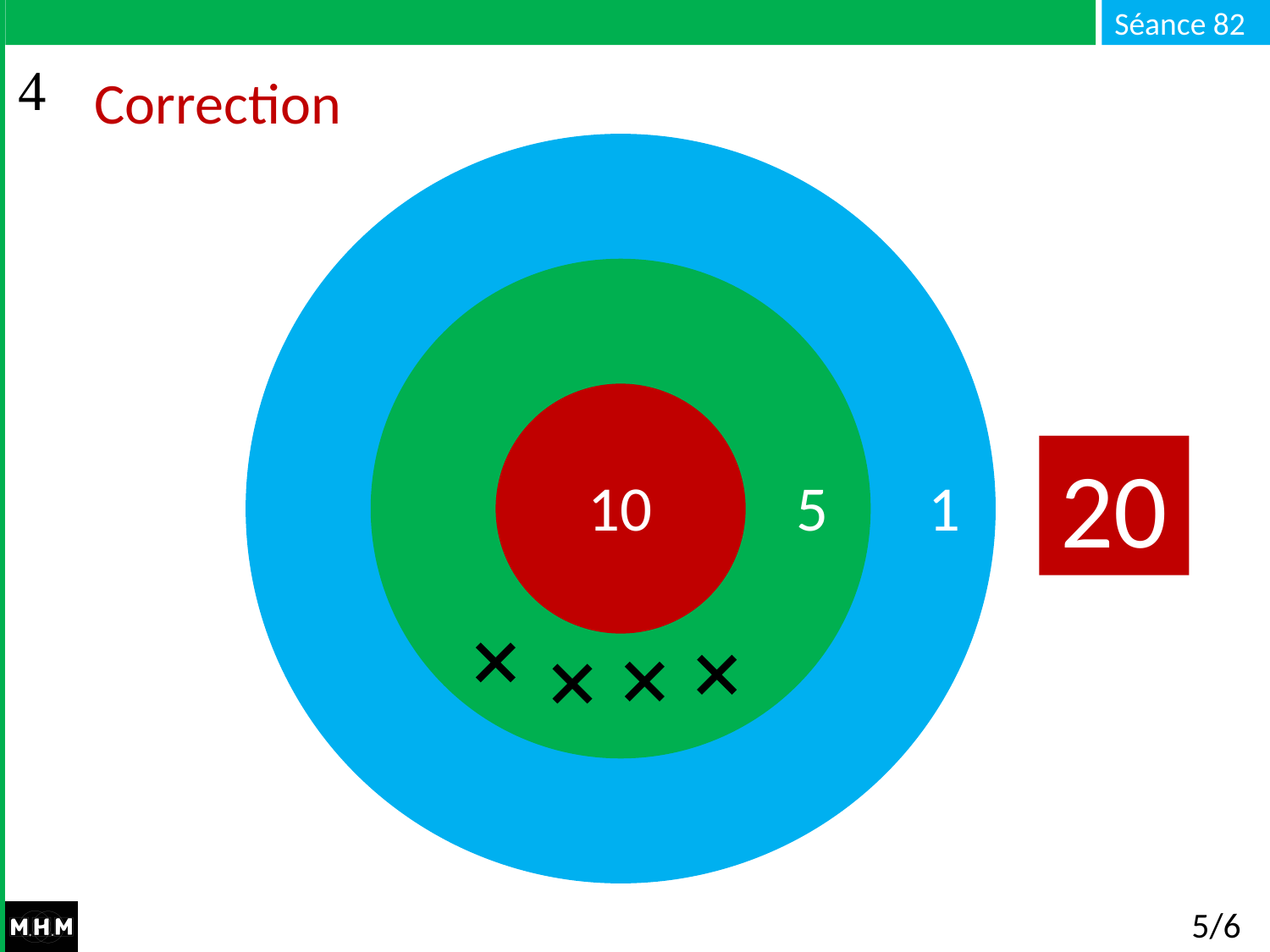

# Correction

20
10          5       1

5/6